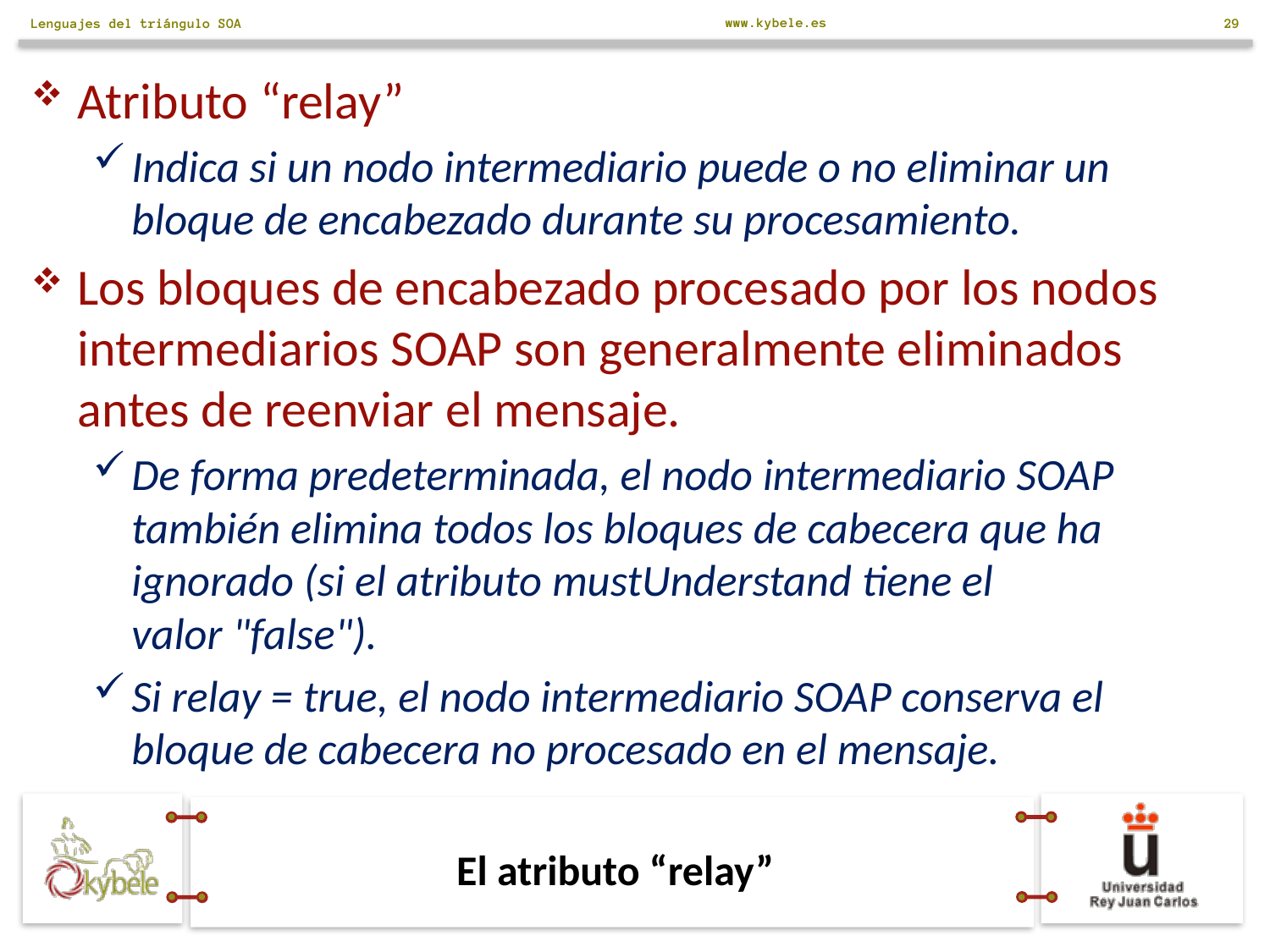

Lenguajes del triángulo SOA
29
Atributo “relay”
Indica si un nodo intermediario puede o no eliminar un bloque de encabezado durante su procesamiento.
Los bloques de encabezado procesado por los nodos intermediarios SOAP son generalmente eliminados antes de reenviar el mensaje.
De forma predeterminada, el nodo intermediario SOAP también elimina todos los bloques de cabecera que ha ignorado (si el atributo mustUnderstand tiene el valor "false").
Si relay = true, el nodo intermediario SOAP conserva el bloque de cabecera no procesado en el mensaje.
# El atributo “relay”